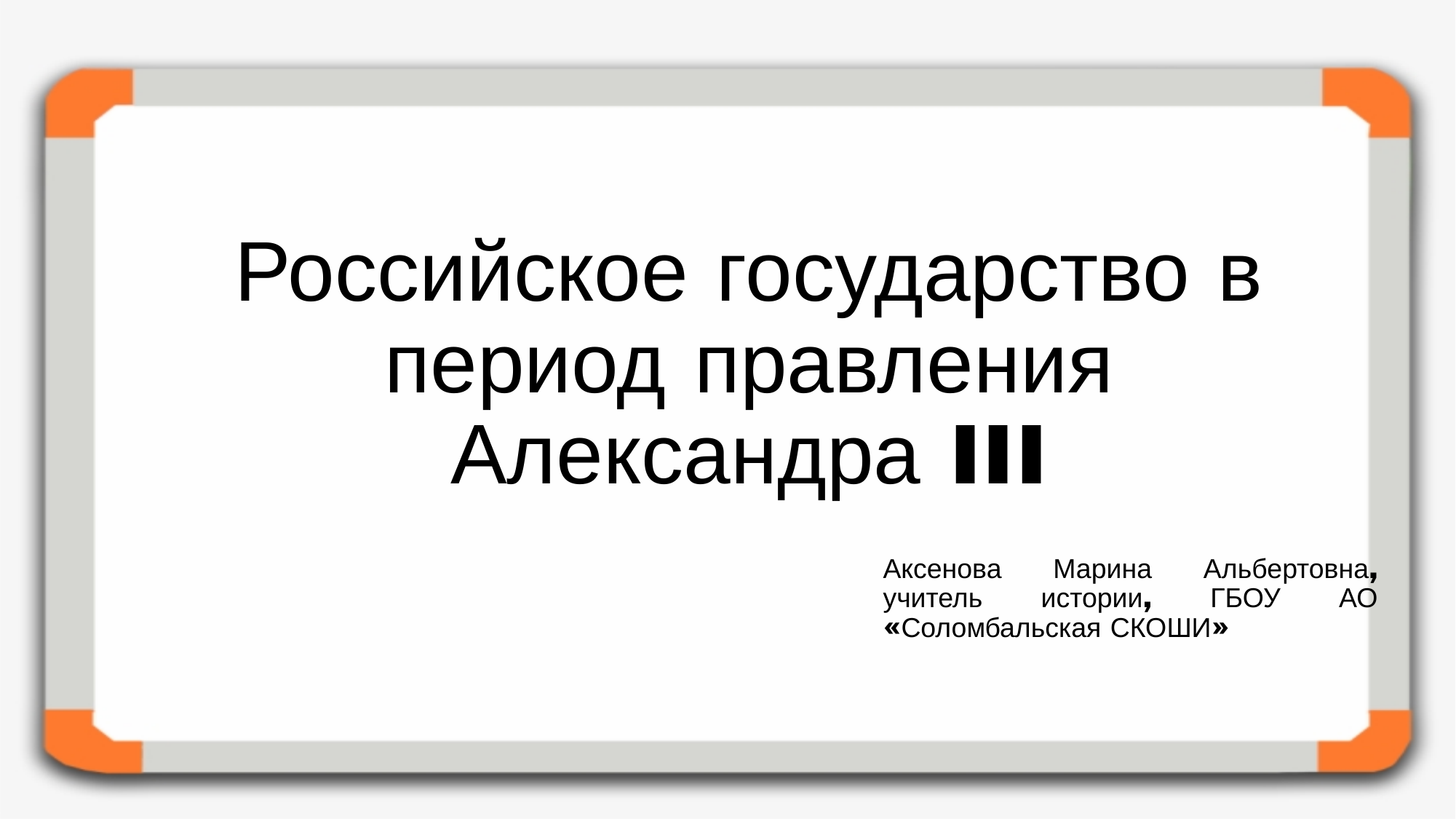

# Российское государство в период правления Александра III
Аксенова Марина Альбертовна, учитель истории, ГБОУ АО «Соломбальская СКОШИ»